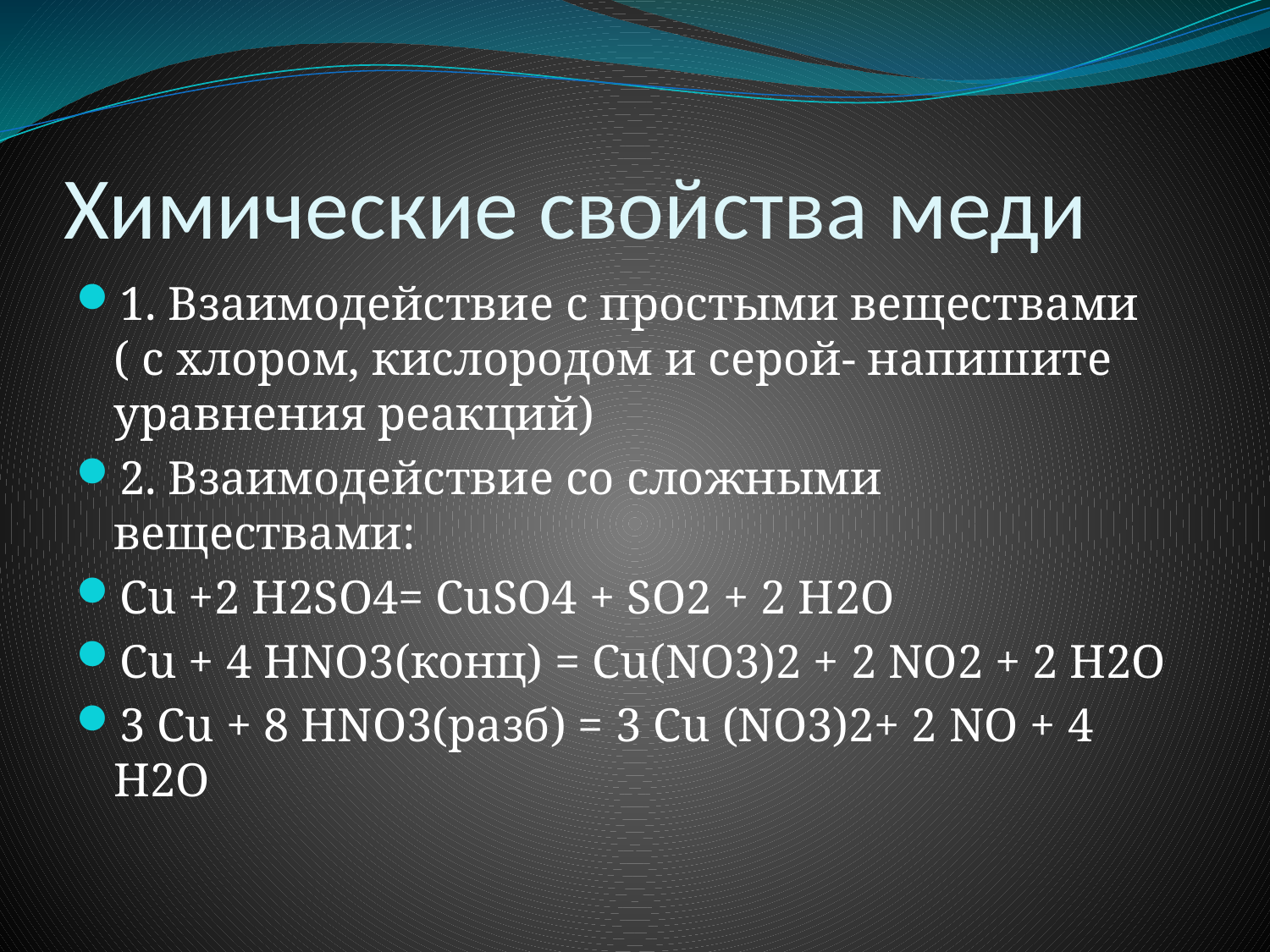

# Химические свойства меди
1. Взаимодействие с простыми веществами ( с хлором, кислородом и серой- напишите уравнения реакций)
2. Взаимодействие со сложными веществами:
Cu +2 H2SO4= CuSO4 + SO2 + 2 H2O
Cu + 4 HNO3(конц) = Cu(NO3)2 + 2 NO2 + 2 H2O
3 Cu + 8 HNO3(разб) = 3 Cu (NO3)2+ 2 NO + 4 H2O